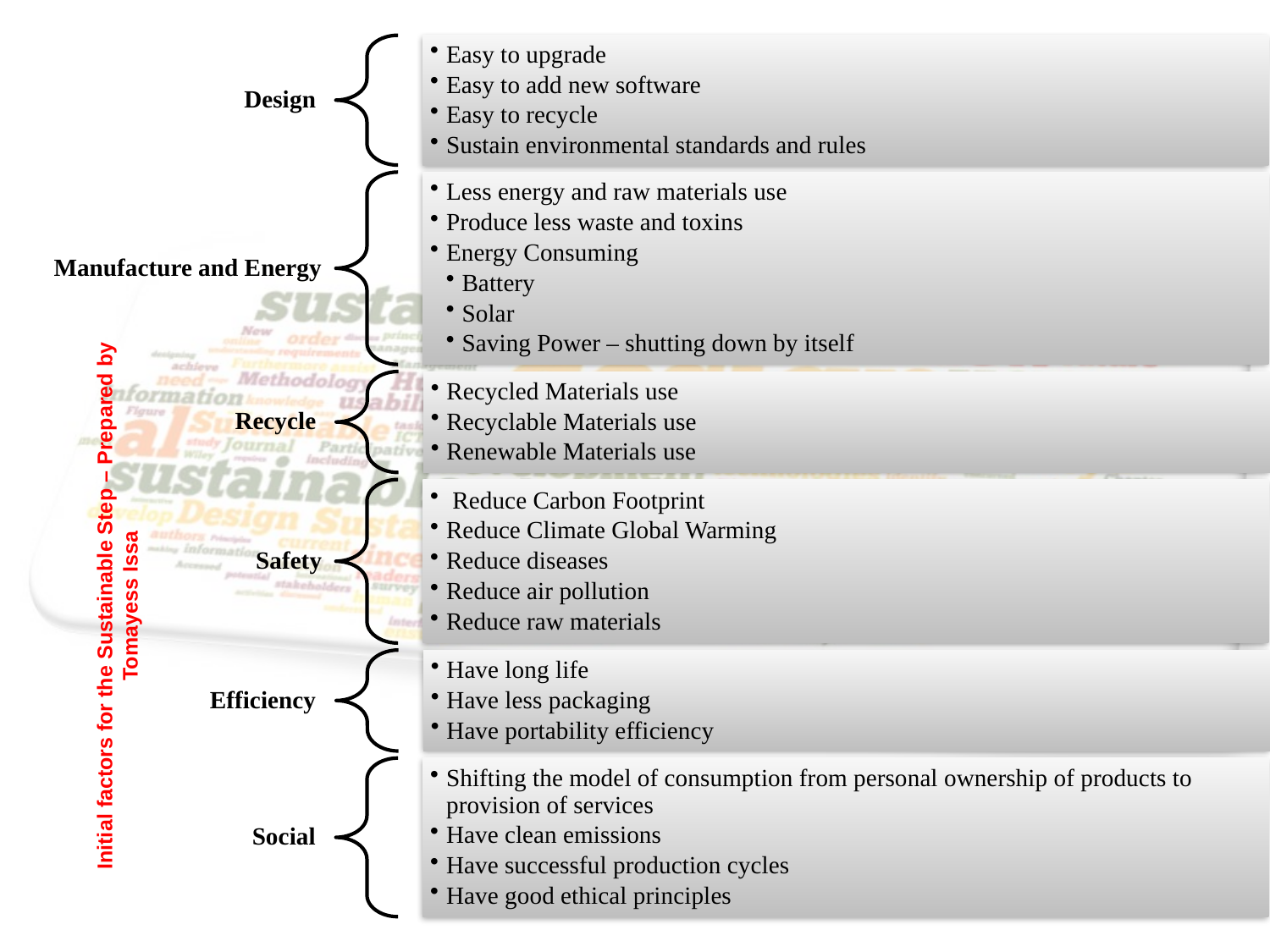

Design
Easy to upgrade
Easy to add new software
Easy to recycle
Sustain environmental standards and rules
Manufacture and Energy
Less energy and raw materials use
Produce less waste and toxins
Energy Consuming
Battery
Solar
Saving Power – shutting down by itself
Recycle
Recycled Materials use
Recyclable Materials use
Renewable Materials use
Safety
 Reduce Carbon Footprint
Reduce Climate Global Warming
Reduce diseases
Reduce air pollution
Reduce raw materials
Efficiency
Have long life
Have less packaging
Have portability efficiency
Social
Shifting the model of consumption from personal ownership of products to provision of services
Have clean emissions
Have successful production cycles
Have good ethical principles
Initial factors for the Sustainable Step – Prepared by Tomayess Issa